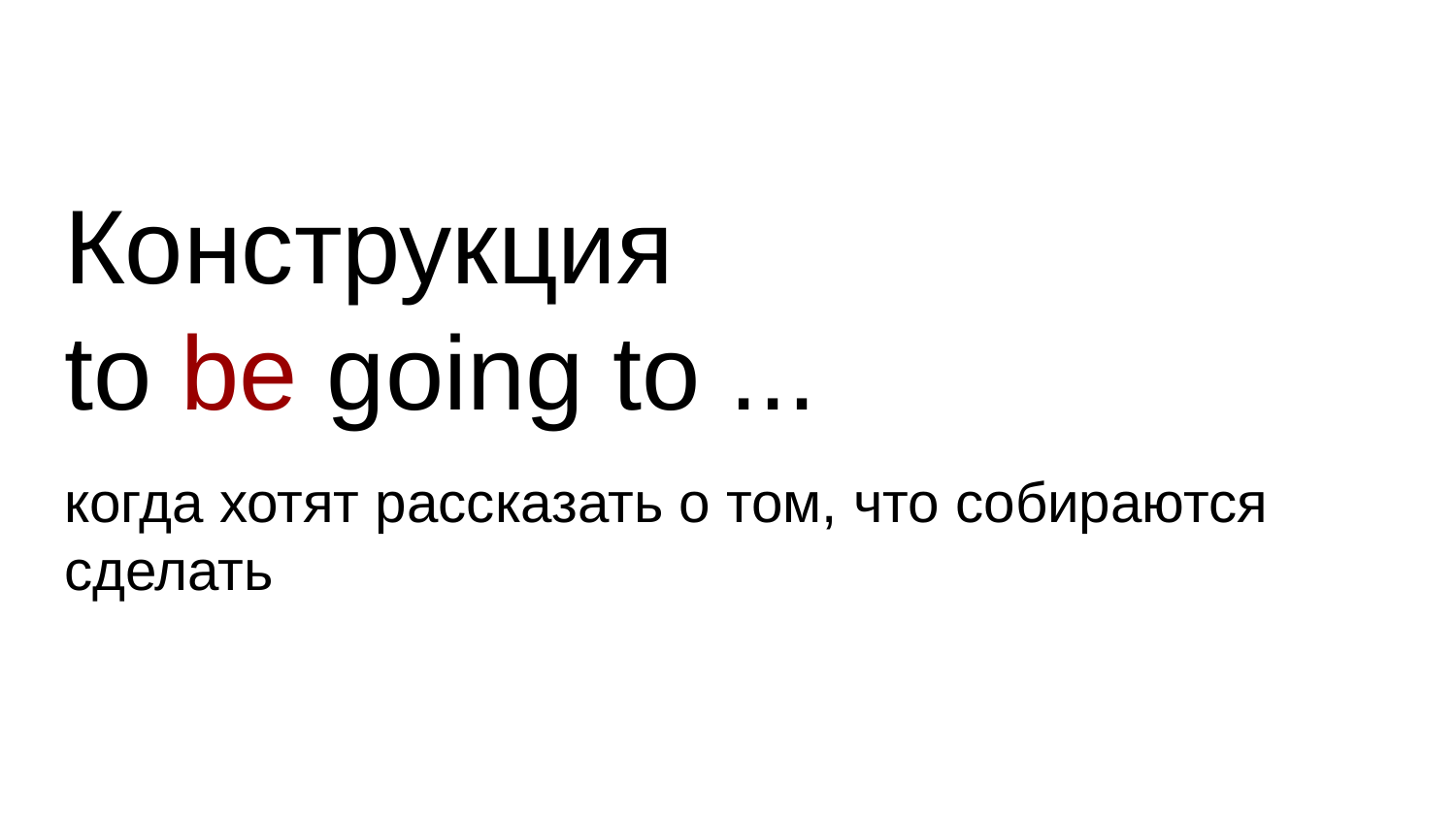

# Конструкция
to be going to ...
когда хотят рассказать о том, что собираются сделать